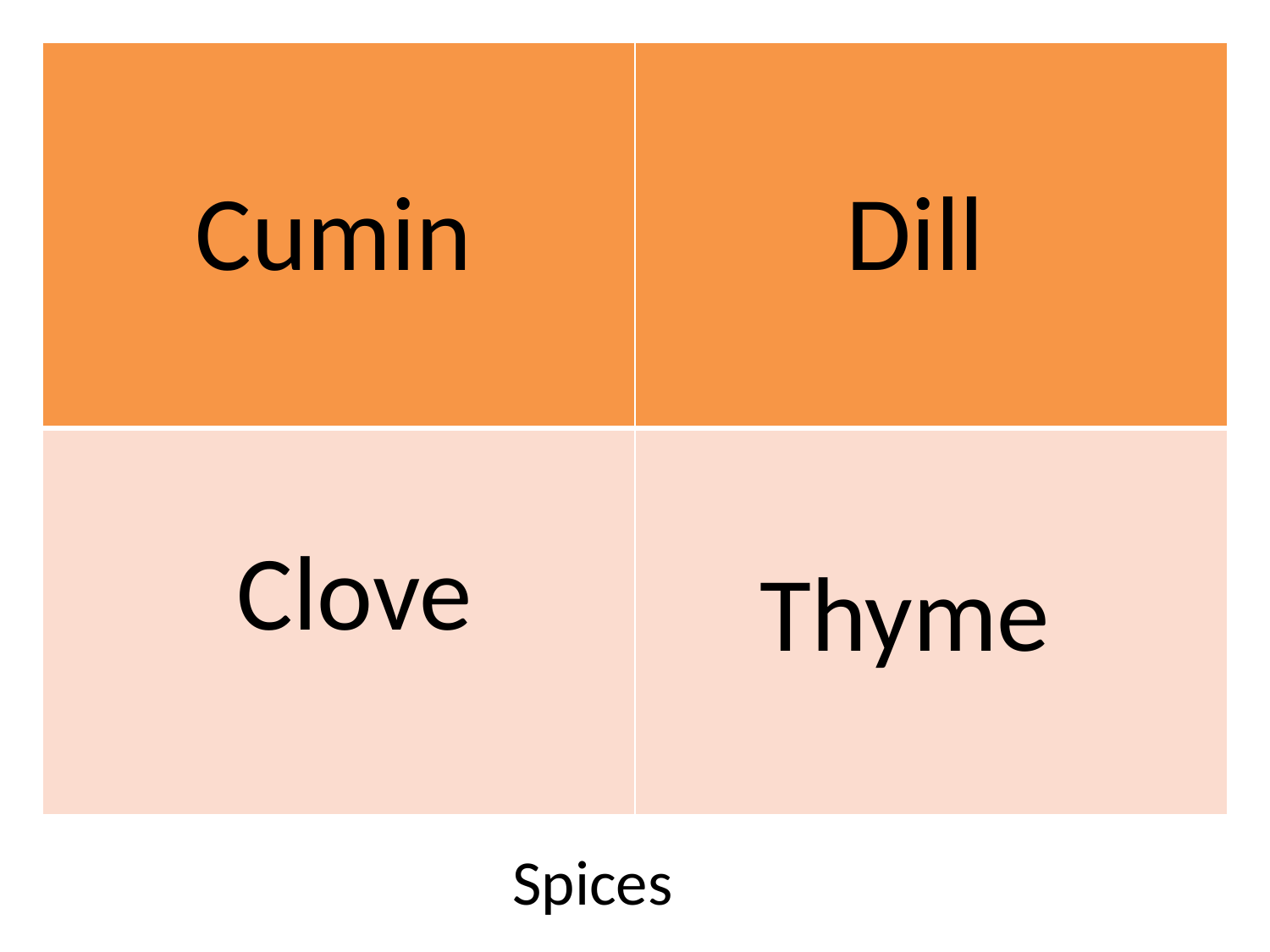

|  |  |
| --- | --- |
|  |  |
Cumin
Dill
Clove
Thyme
Spices